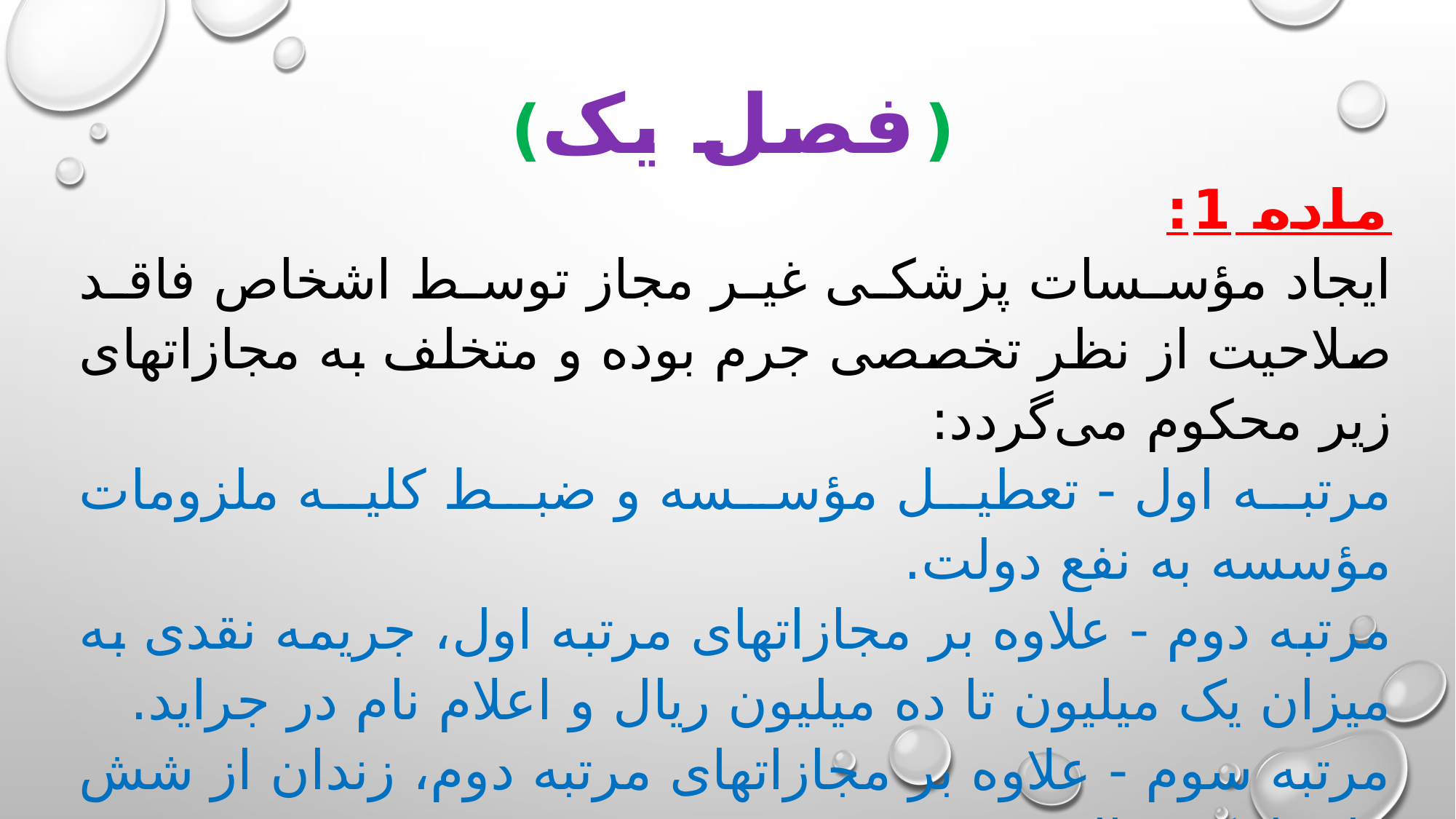

(‌فصل یک)
ماده 1:
ایجاد مؤسسات پزشکی غیر مجاز توسط اشخاص فاقد صلاحیت از نظر تخصصی جرم بوده و متخلف به مجازاتهای زیر محکوم می‌گردد:
‌مرتبه اول - تعطیل مؤسسه و ضبط کلیه ملزومات مؤسسه به نفع دولت.
‌مرتبه دوم - علاوه بر مجازاتهای مرتبه اول، جریمه نقدی به میزان یک میلیون تا ده میلیون ریال و اعلام نام در جراید.
‌مرتبه سوم - علاوه بر مجازاتهای مرتبه دوم، زندان از شش ماه تا یک سال.